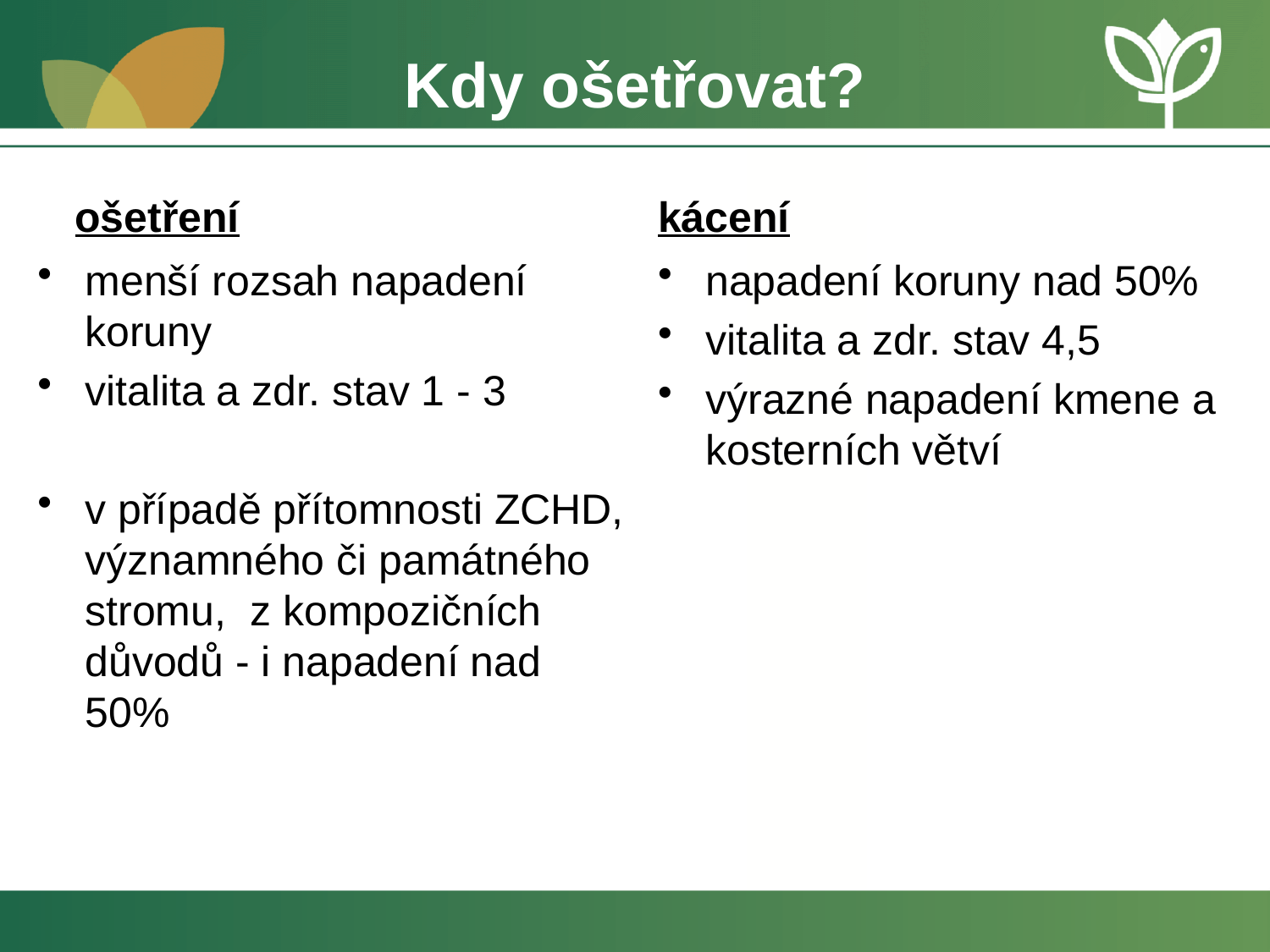

# Kdy ošetřovat?
ošetření
kácení
menší rozsah napadení koruny
vitalita a zdr. stav 1 - 3

v případě přítomnosti ZCHD, významného či památného stromu,  z kompozičních důvodů - i napadení nad 50%
napadení koruny nad 50%
vitalita a zdr. stav 4,5
výrazné napadení kmene a kosterních větví